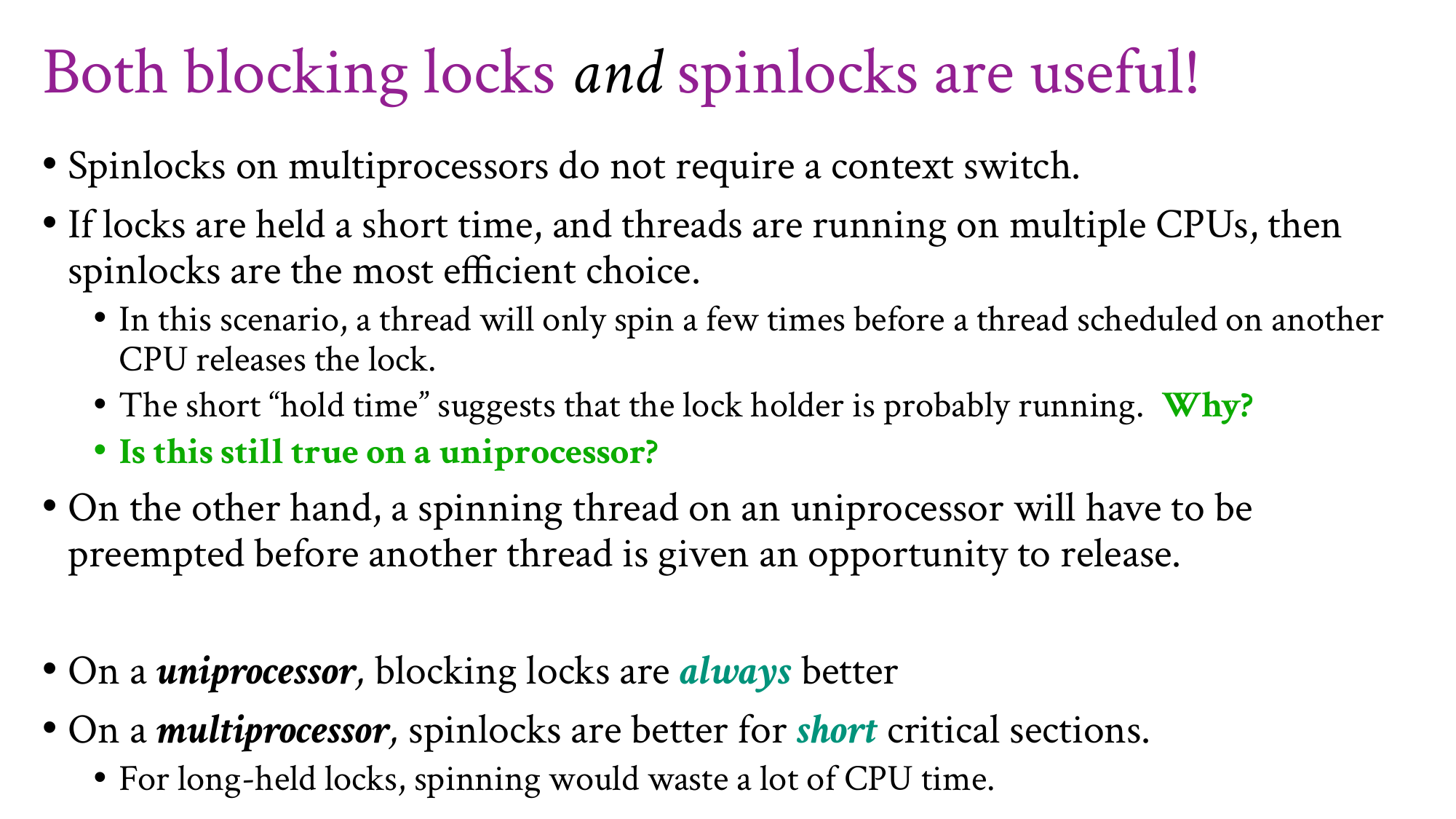

# Both blocking locks and spinlocks are useful!
Spinlocks on multiprocessors do not require a context switch.
If locks are held a short time, and threads are running on multiple CPUs, then spinlocks are the most efficient choice.
In this scenario, a thread will only spin a few times before a thread scheduled on another CPU releases the lock.
The short “hold time” suggests that the lock holder is probably running.  Why?
Is this still true on a uniprocessor?
On the other hand, a spinning thread on an uniprocessor will have to be preempted before another thread is given an opportunity to release.

On a uniprocessor, blocking locks are always better
On a multiprocessor, spinlocks are better for short critical sections.
For long-held locks, spinning would waste a lot of CPU time.